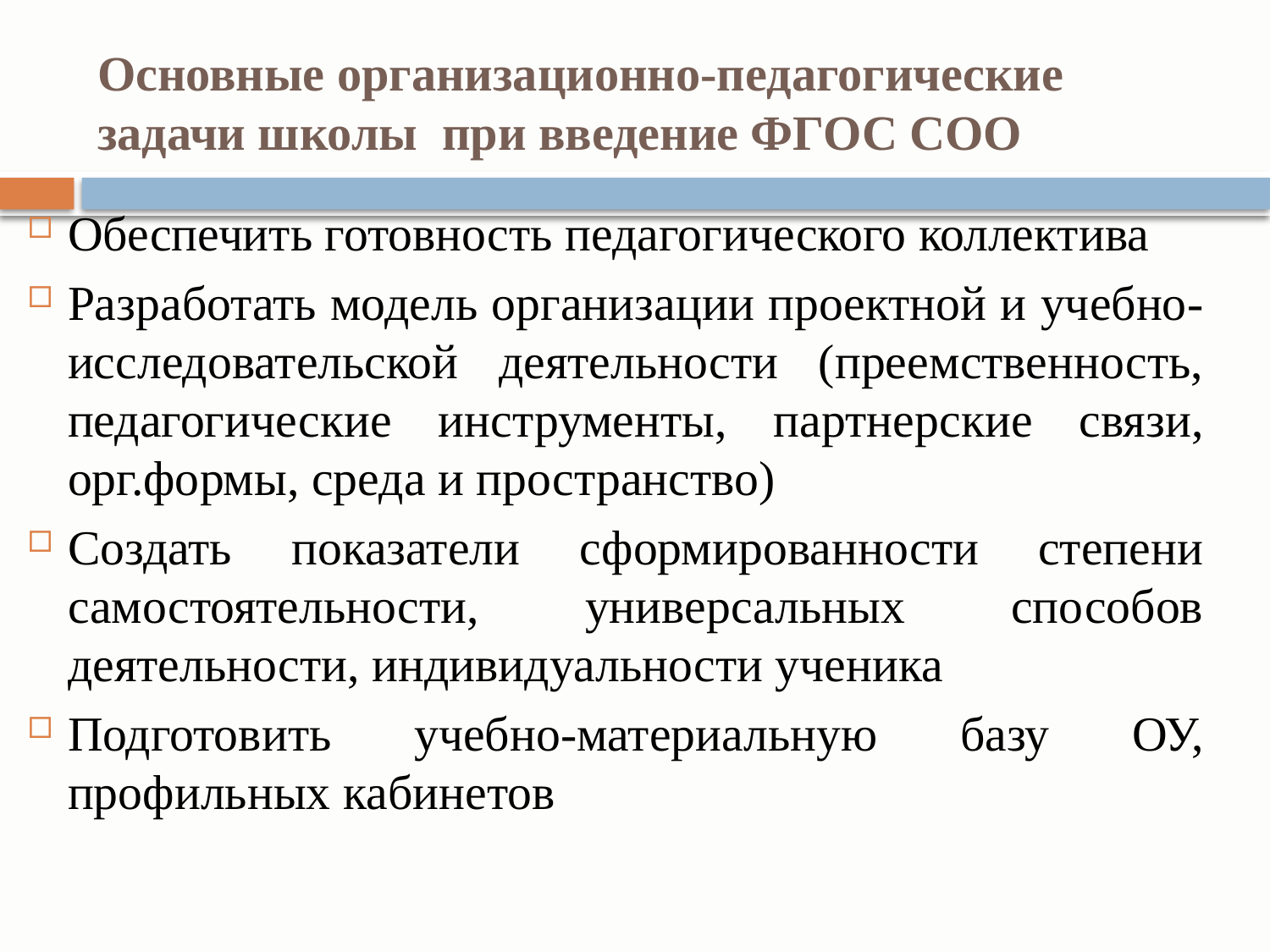

# Основные организационно-педагогические задачи школы  при введение ФГОС СОО
Обеспечить готовность педагогического коллектива
Разработать модель организации проектной и учебно-исследовательской деятельности (преемственность, педагогические инструменты, партнерские связи, орг.формы, среда и пространство)
Создать показатели сформированности степени самостоятельности, универсальных способов деятельности, индивидуальности ученика
Подготовить учебно-материальную базу ОУ, профильных кабинетов